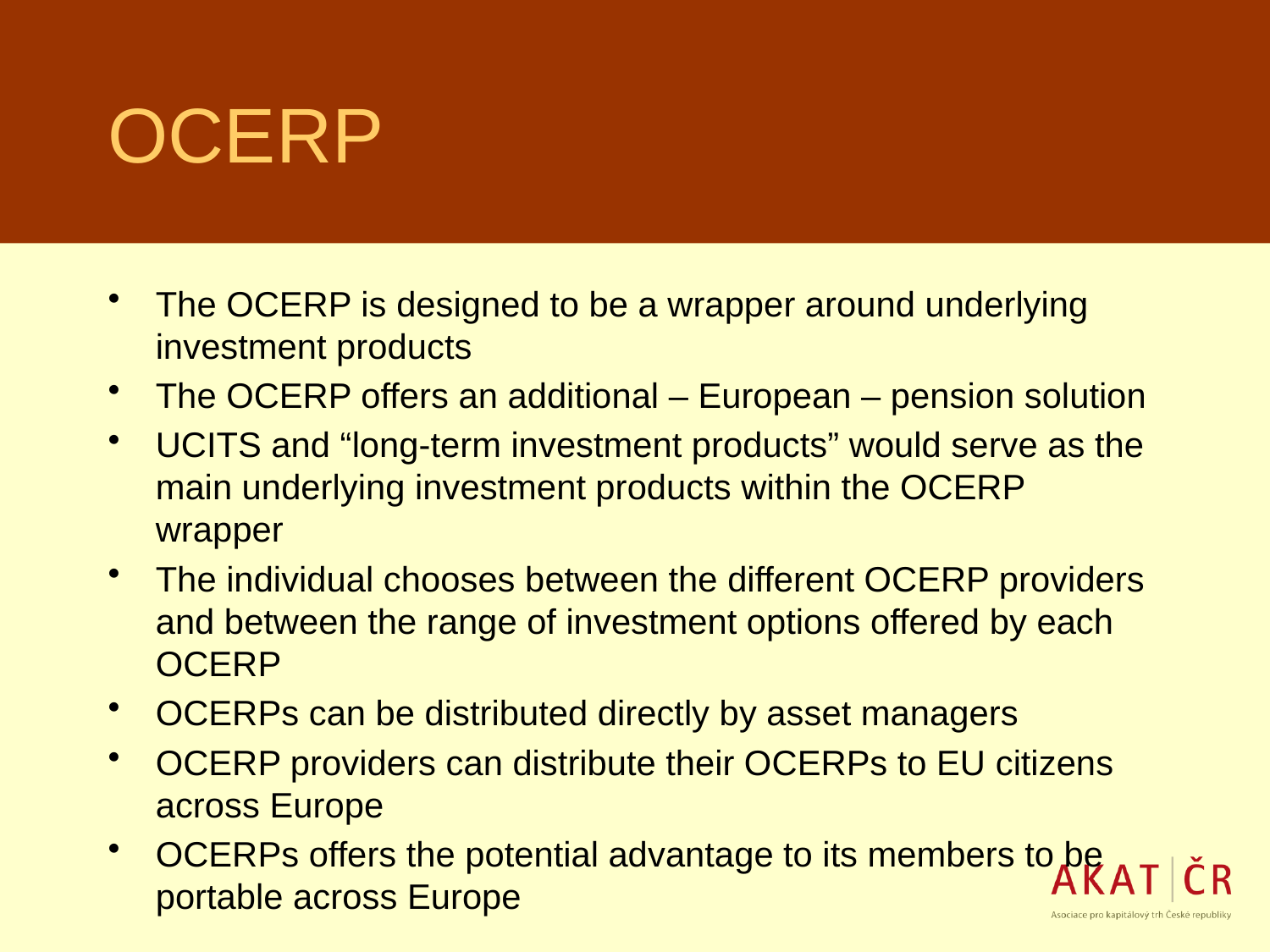

# OCERP
The OCERP is designed to be a wrapper around underlying investment products
The OCERP offers an additional – European – pension solution
UCITS and “long-term investment products” would serve as the main underlying investment products within the OCERP wrapper
The individual chooses between the different OCERP providers and between the range of investment options offered by each OCERP
OCERPs can be distributed directly by asset managers
OCERP providers can distribute their OCERPs to EU citizens across Europe
OCERPs offers the potential advantage to its members to be portable across Europe